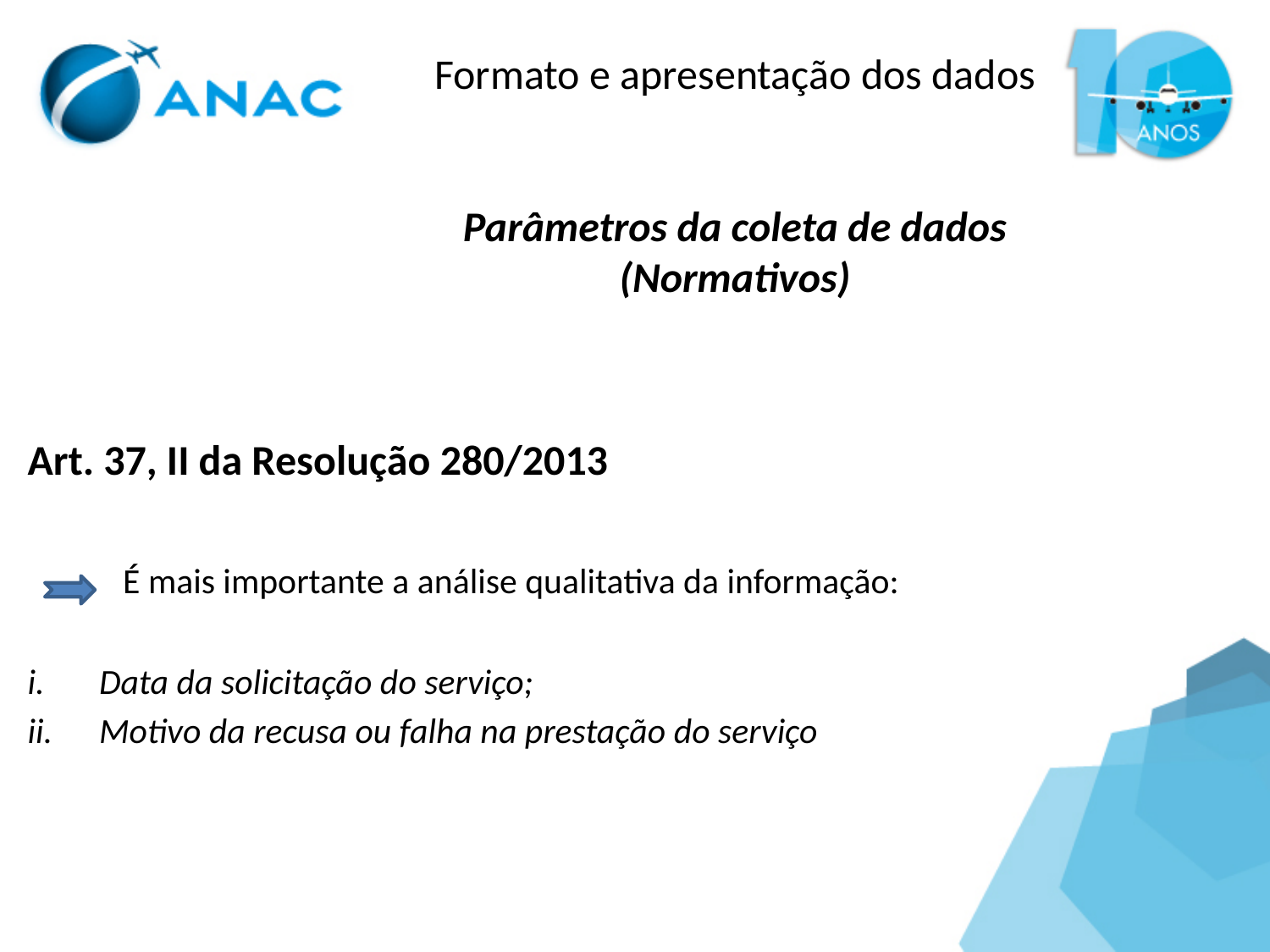

Formato e apresentação dos dados

Parâmetros da coleta de dados
(Normativos)

Art. 37, II da Resolução 280/2013

          É mais importante a análise qualitativa da informação:

Data da solicitação do serviço;
Motivo da recusa ou falha na prestação do serviço